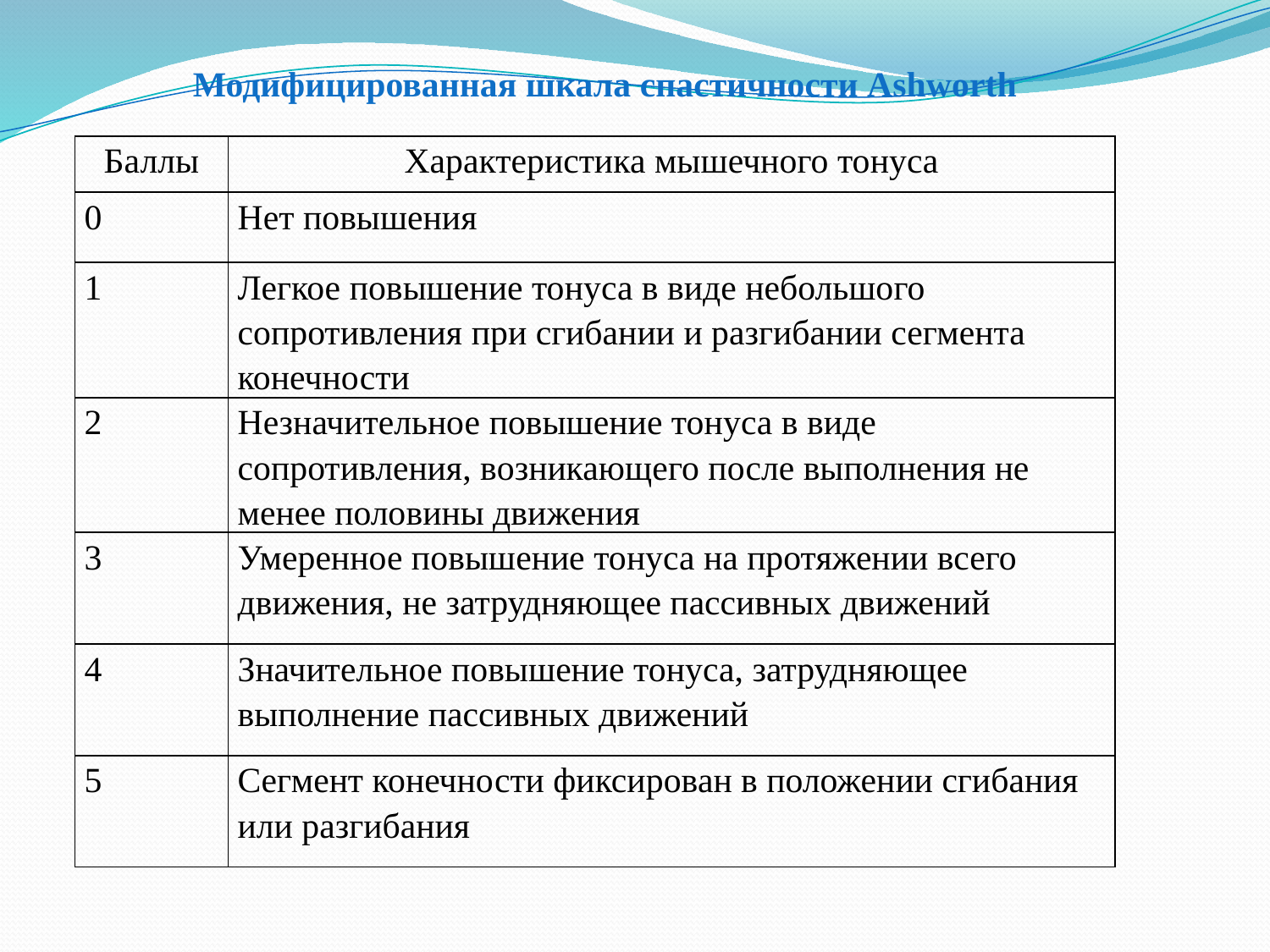

Модифицированная шкала спастичности Ashworth
| Баллы | Характеристика мышечного тонуса |
| --- | --- |
| 0 | Нет повышения |
| 1 | Легкое повышение тонуса в виде небольшого сопротивления при сгибании и разгибании сегмента конечности |
| 2 | Незначительное повышение тонуса в виде сопротивления, возникающего после выполнения не менее половины движения |
| 3 | Умеренное повышение тонуса на протяжении всего движения, не затрудняющее пассивных движений |
| 4 | Значительное повышение тонуса, затрудняющее выполнение пассивных движений |
| 5 | Сегмент конечности фиксирован в положении сгибания или разгибания |